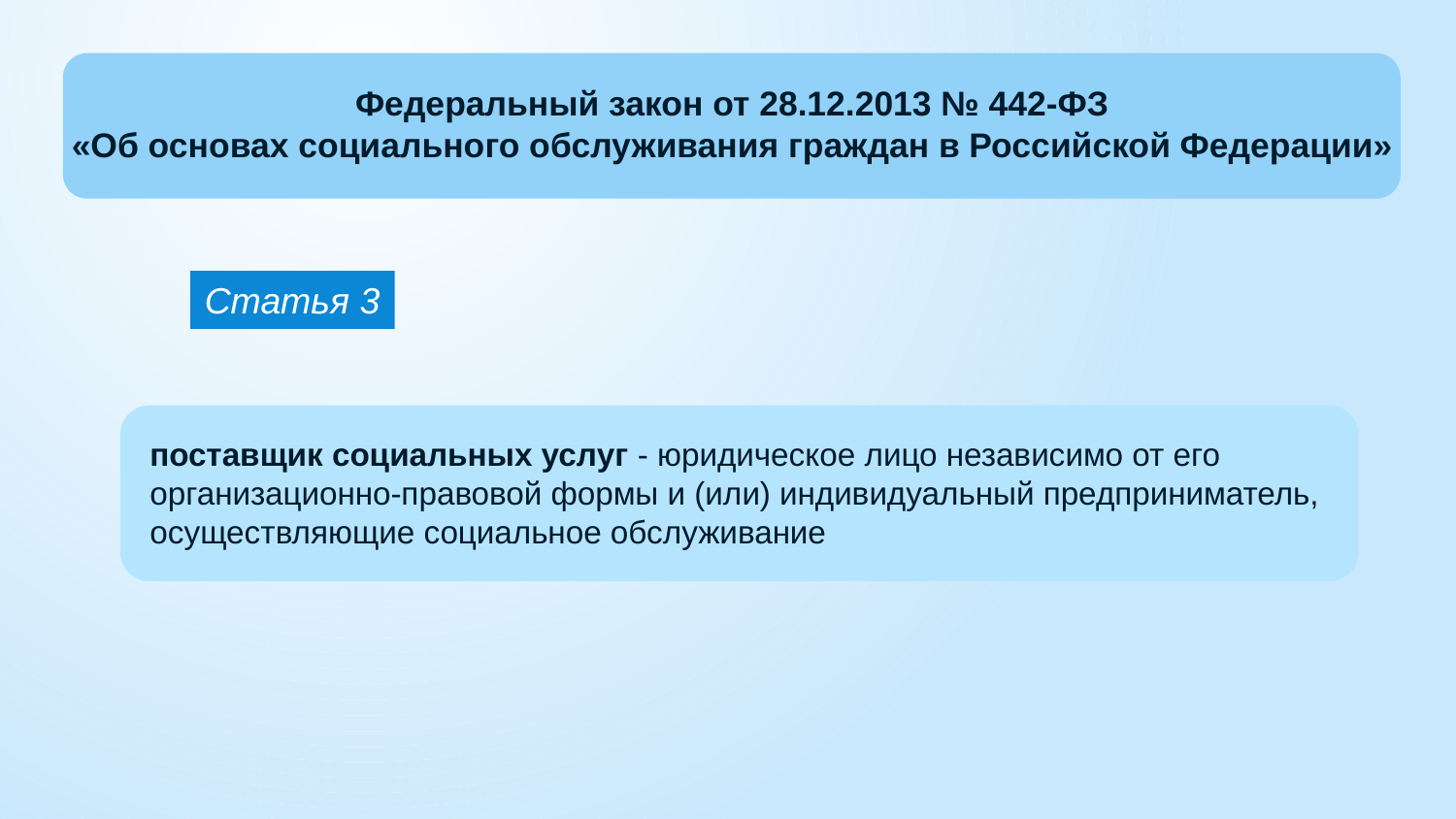

Федеральный закон от 28.12.2013 № 442-ФЗ
«Об основах социального обслуживания граждан в Российской Федерации»
Статья 3

поставщик социальных услуг - юридическое лицо независимо от его организационно-правовой формы и (или) индивидуальный предприниматель, осуществляющие социальное обслуживание